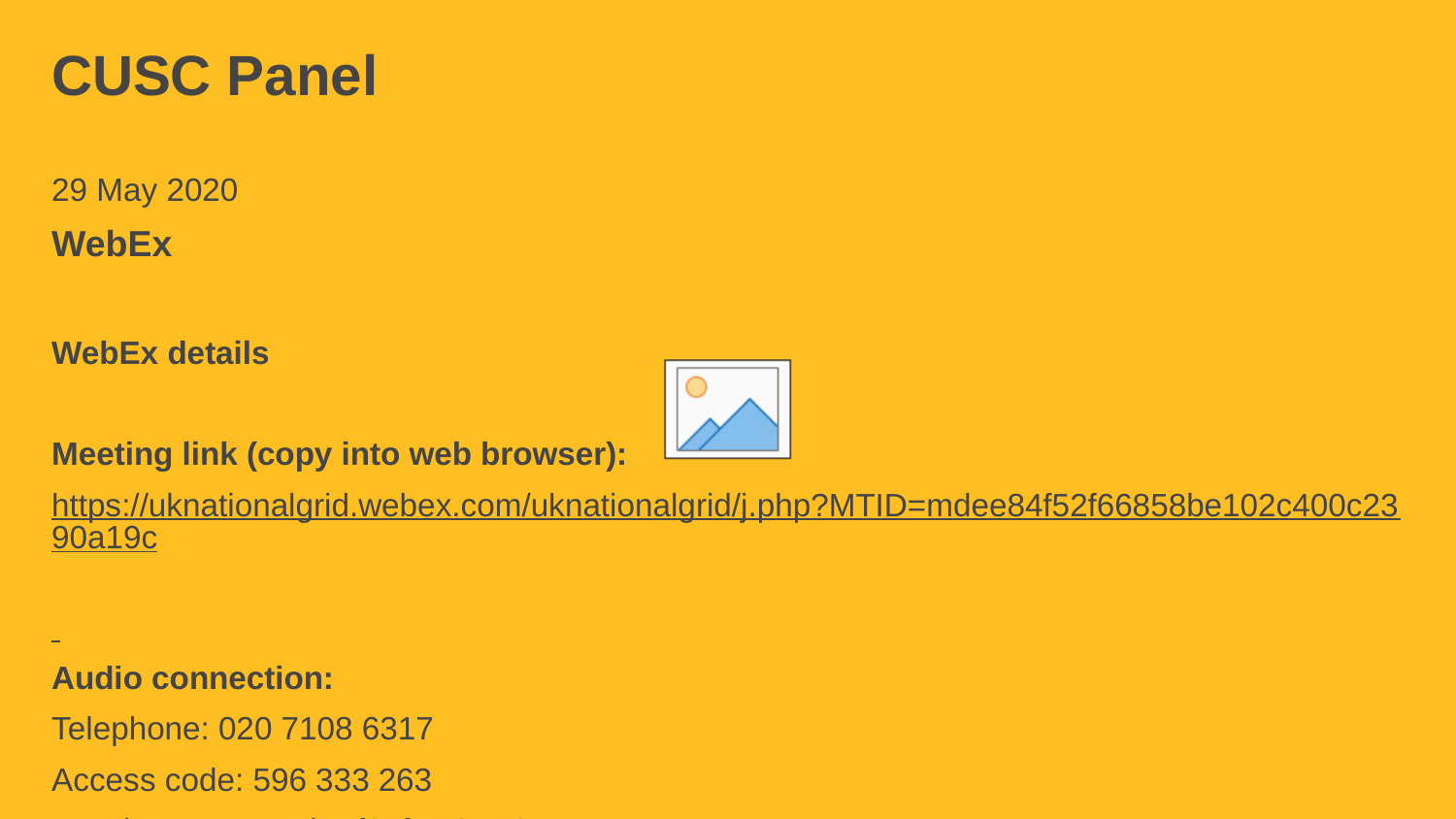

# CUSC Panel
29 May 2020
WebEx

WebEx details

Meeting link (copy into web browser):
https://uknationalgrid.webex.com/uknationalgrid/j.php?MTID=mdee84f52f66858be102c400c2390a19c

Audio connection:
Telephone: 020 7108 6317
Access code: 596 333 263
Meeting Password: Yf6nfBuQT48
https://nationalgrid.onbrandcloud.com/login/